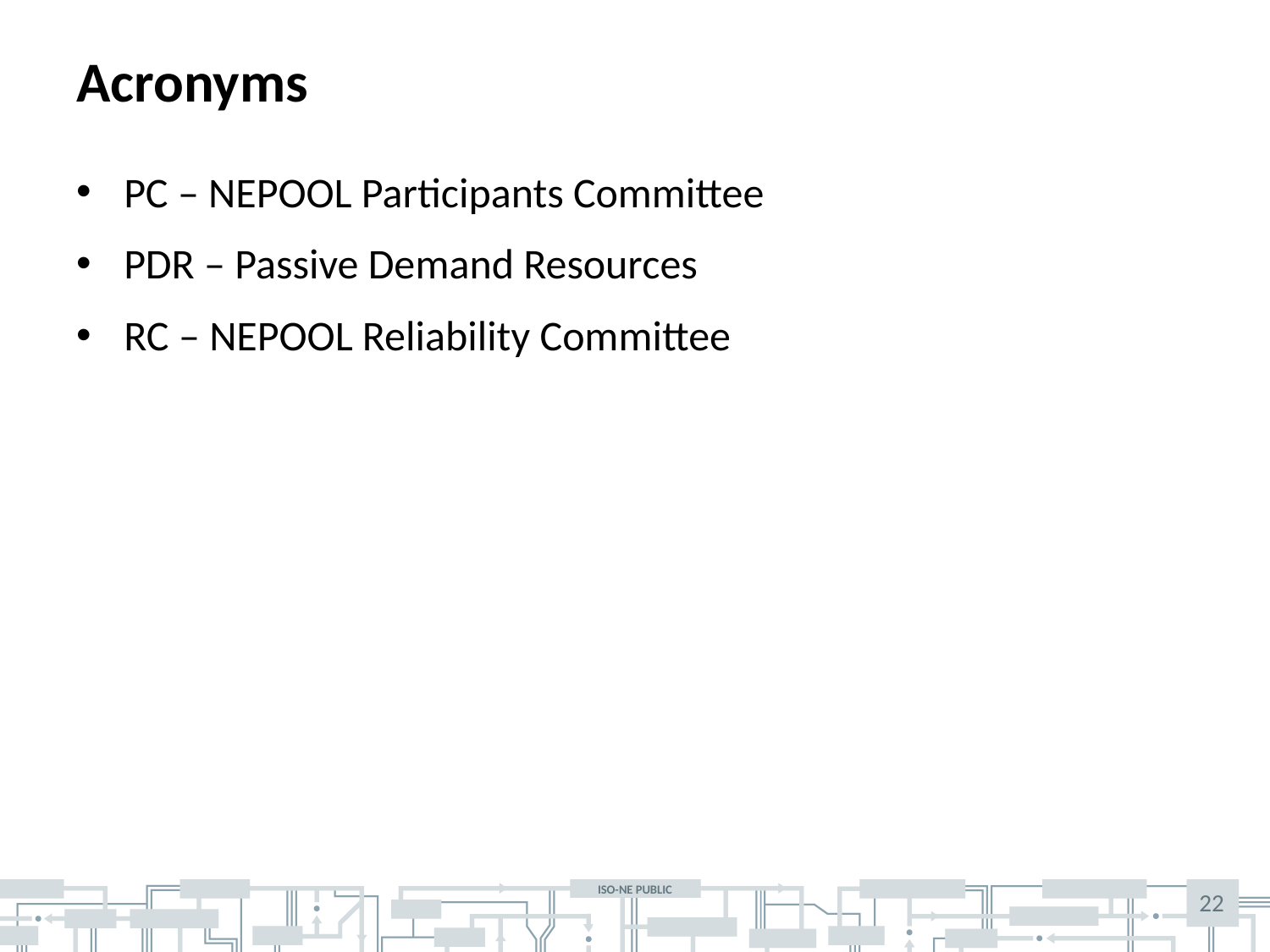

# Acronyms
PC – NEPOOL Participants Committee
PDR – Passive Demand Resources
RC – NEPOOL Reliability Committee

22